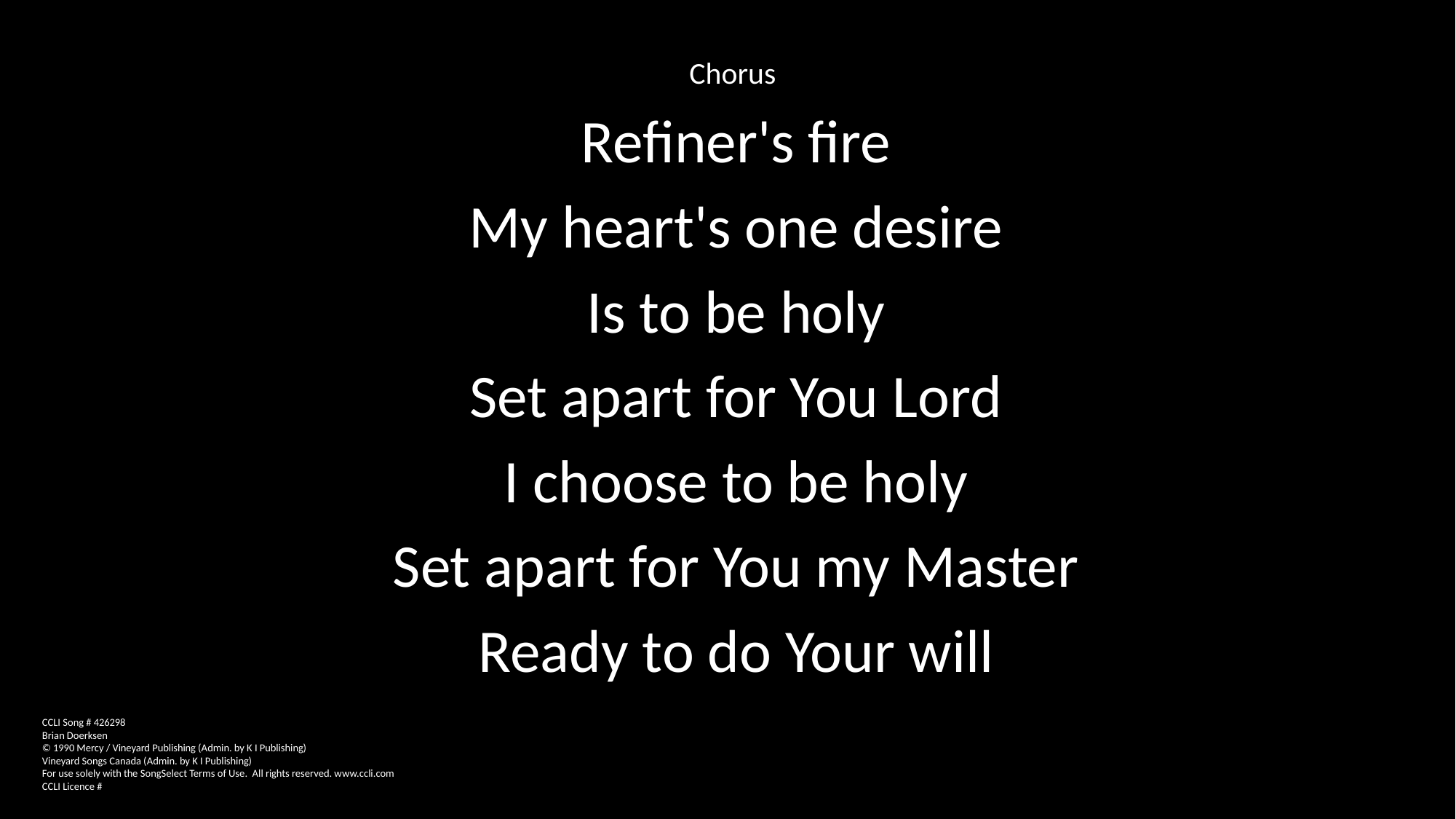

Chorus
Refiner's fire
My heart's one desire
Is to be holy
Set apart for You Lord
I choose to be holy
Set apart for You my Master
Ready to do Your will
CCLI Song # 426298
Brian Doerksen
© 1990 Mercy / Vineyard Publishing (Admin. by K I Publishing)
Vineyard Songs Canada (Admin. by K I Publishing)
For use solely with the SongSelect Terms of Use.  All rights reserved. www.ccli.com
CCLI Licence #